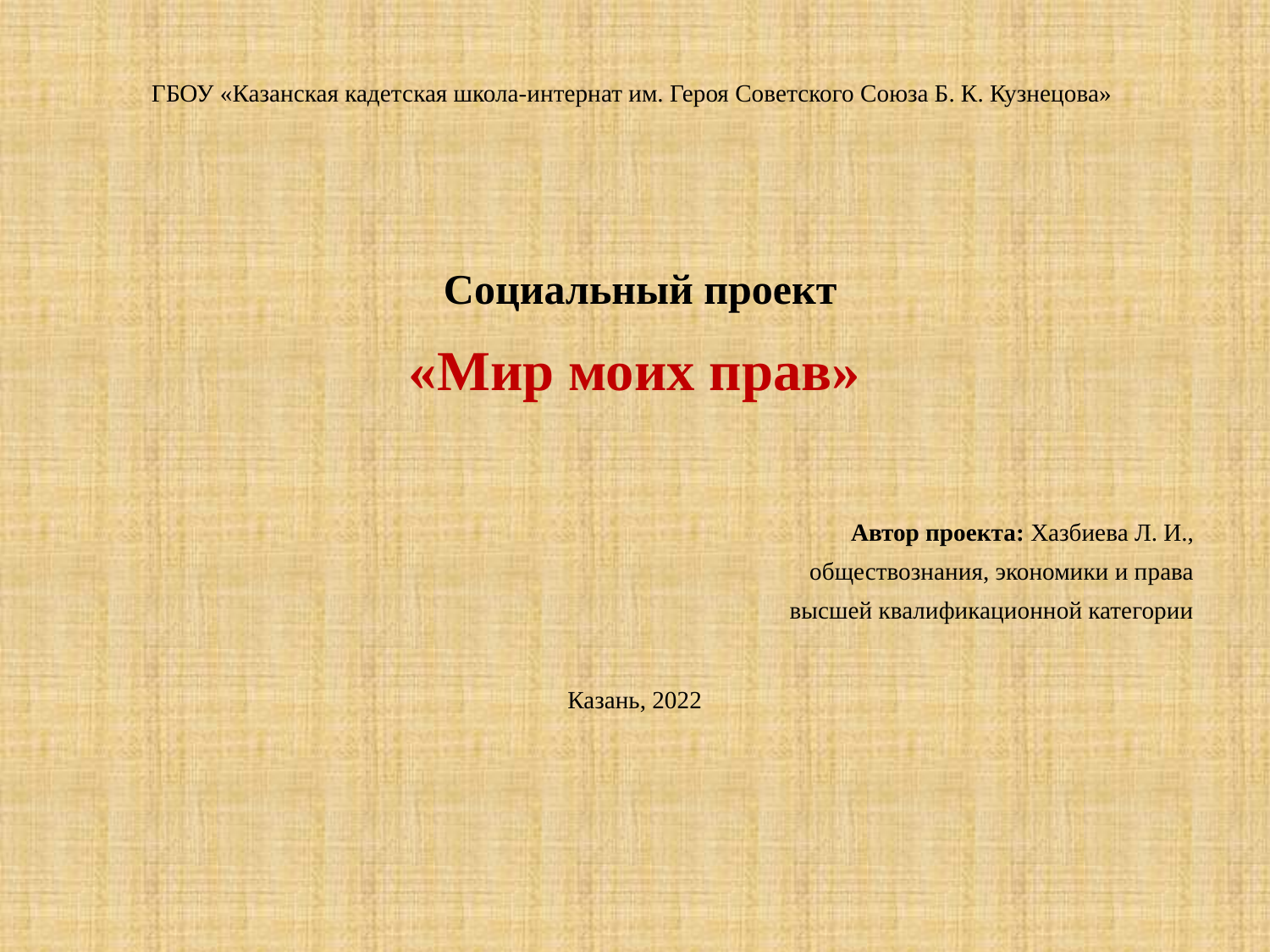

ГБОУ «Казанская кадетская школа-интернат им. Героя Советского Союза Б. К. Кузнецова»

 Социальный проект
«Мир моих прав»

Автор проекта: Хазбиева Л. И.,
обществознания, экономики и права
высшей квалификационной категории

Казань, 2022